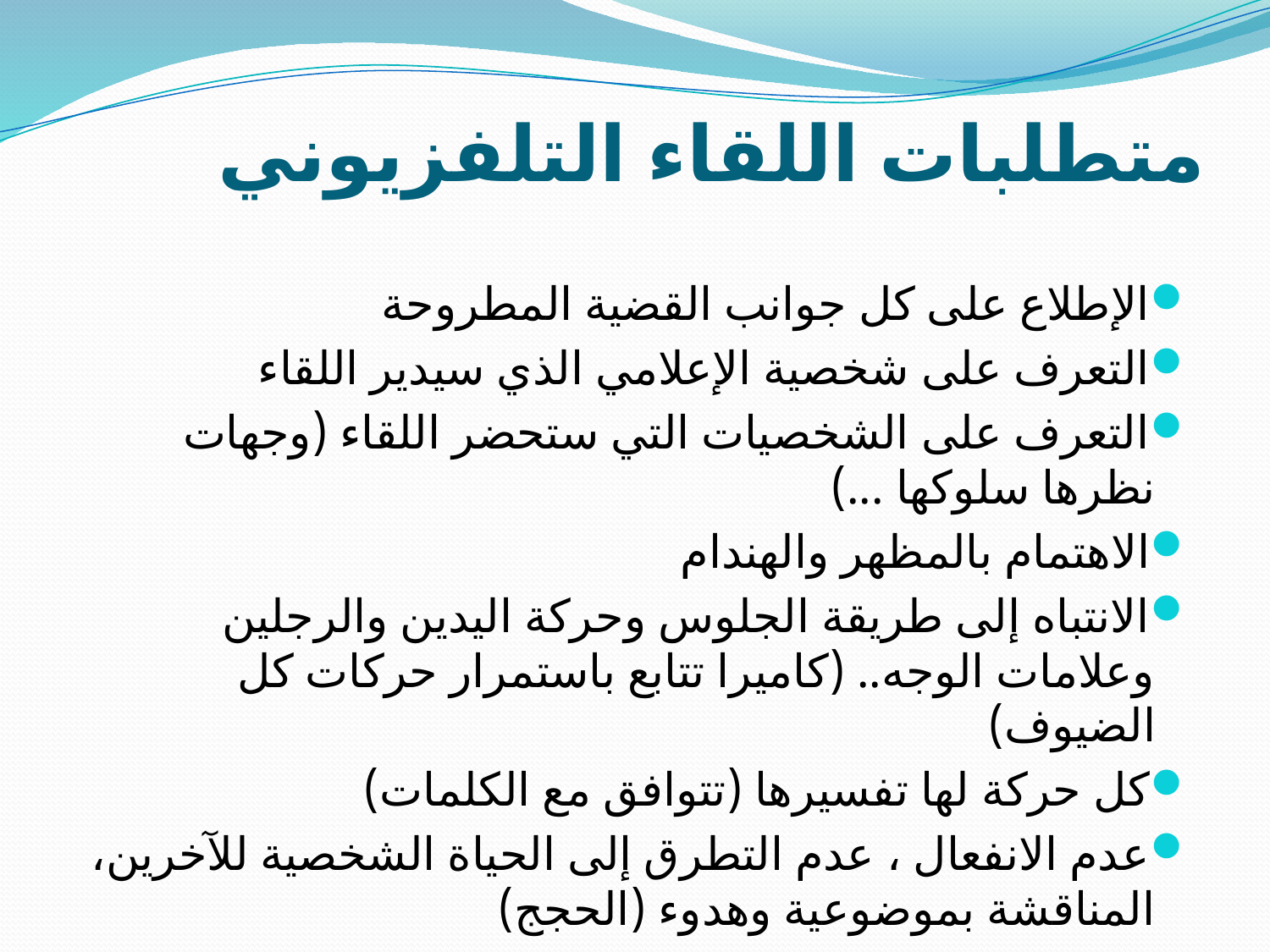

# متطلبات اللقاء التلفزيوني
الإطلاع على كل جوانب القضية المطروحة
التعرف على شخصية الإعلامي الذي سيدير اللقاء
التعرف على الشخصيات التي ستحضر اللقاء (وجهات نظرها سلوكها ...)
الاهتمام بالمظهر والهندام
الانتباه إلى طريقة الجلوس وحركة اليدين والرجلين وعلامات الوجه.. (كاميرا تتابع باستمرار حركات كل الضيوف)
كل حركة لها تفسيرها (تتوافق مع الكلمات)
عدم الانفعال ، عدم التطرق إلى الحياة الشخصية للآخرين، المناقشة بموضوعية وهدوء (الحجج)